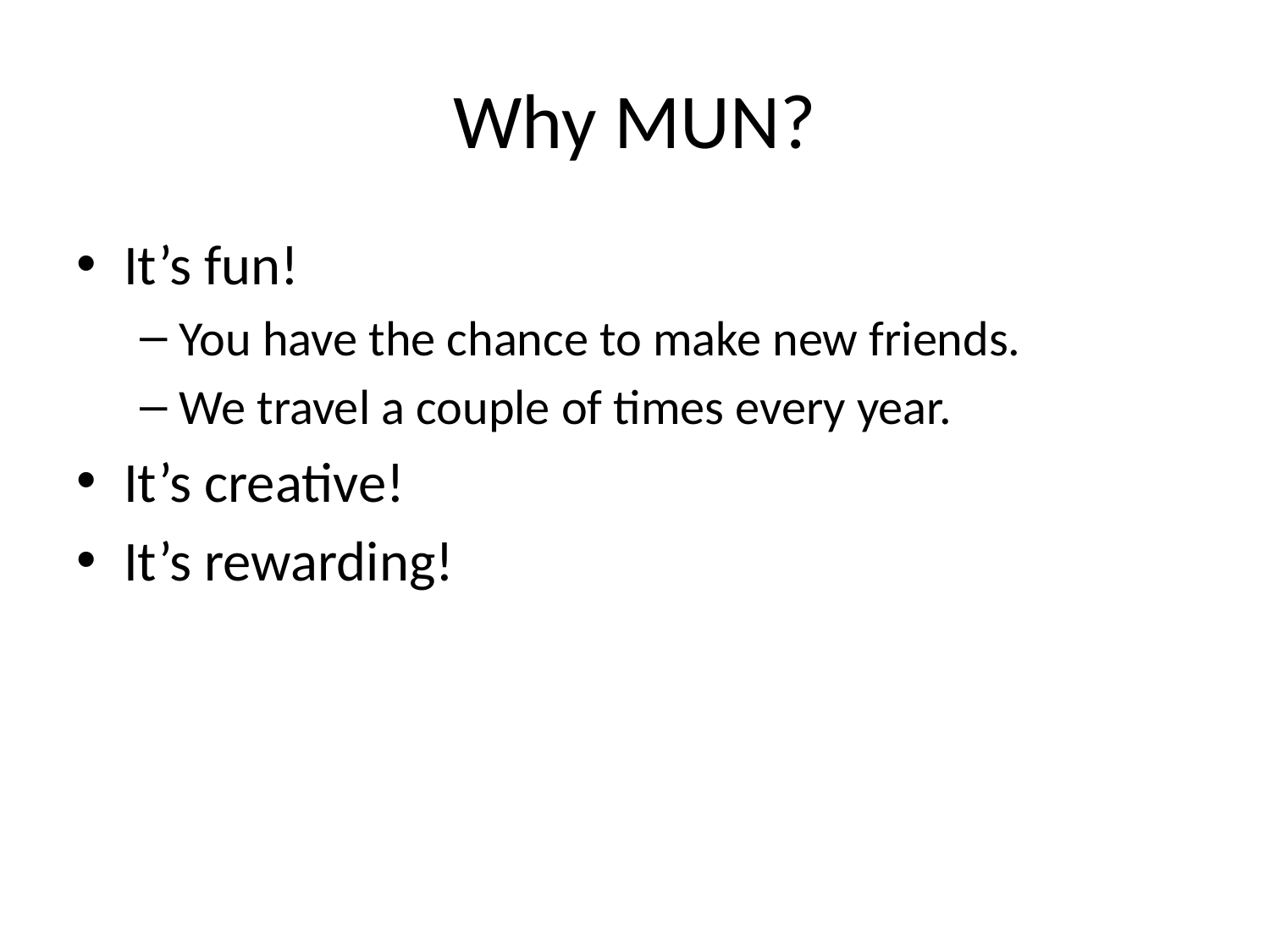

# Why MUN?
It’s fun!
You have the chance to make new friends.
We travel a couple of times every year.
It’s creative!
It’s rewarding!